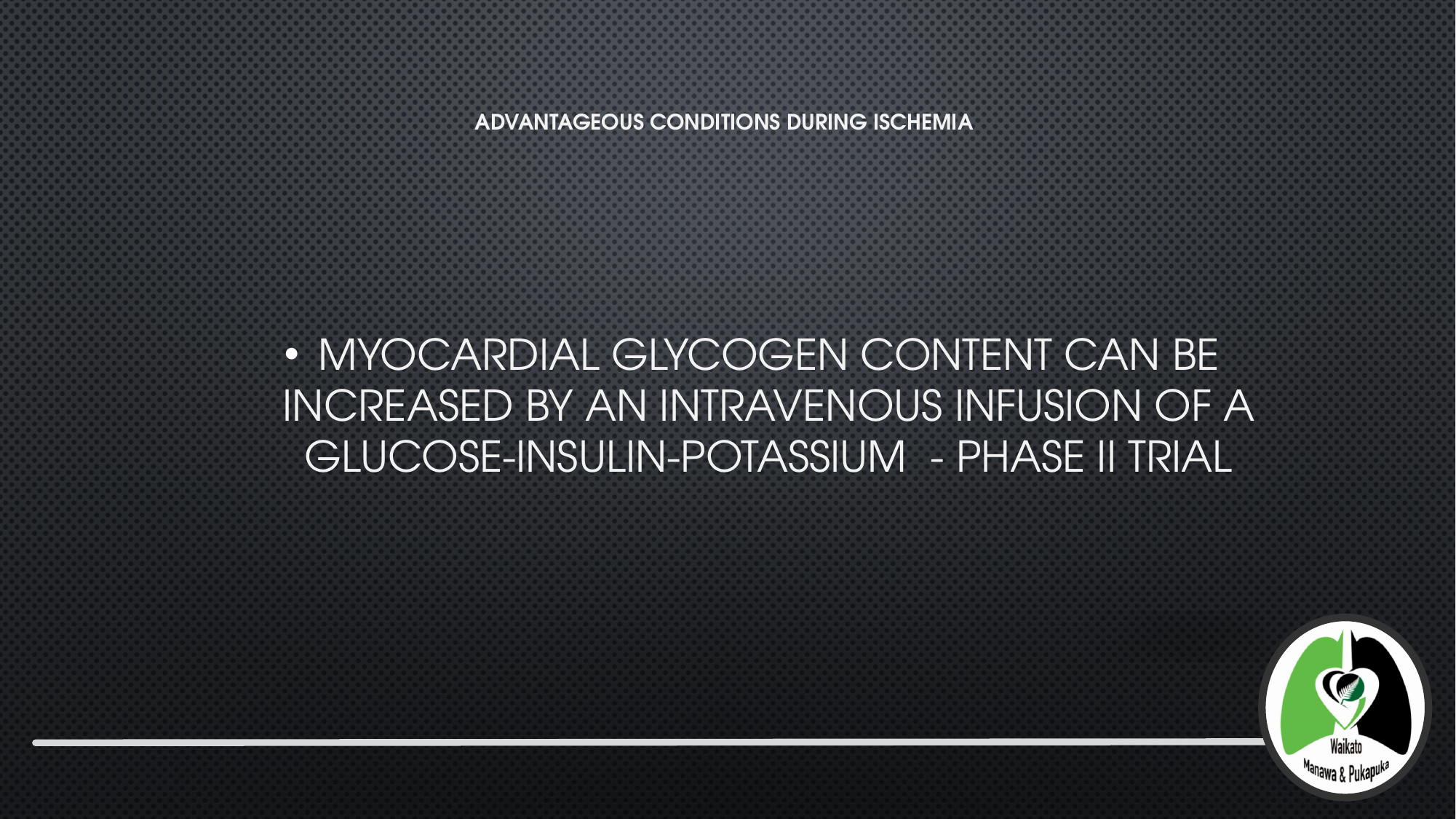

# Advantageous Conditions during Ischemia
Myocardial glycogen content can be increased by an intravenous infusion of a glucose-insulin-potassium  - PHASE II TRIAL